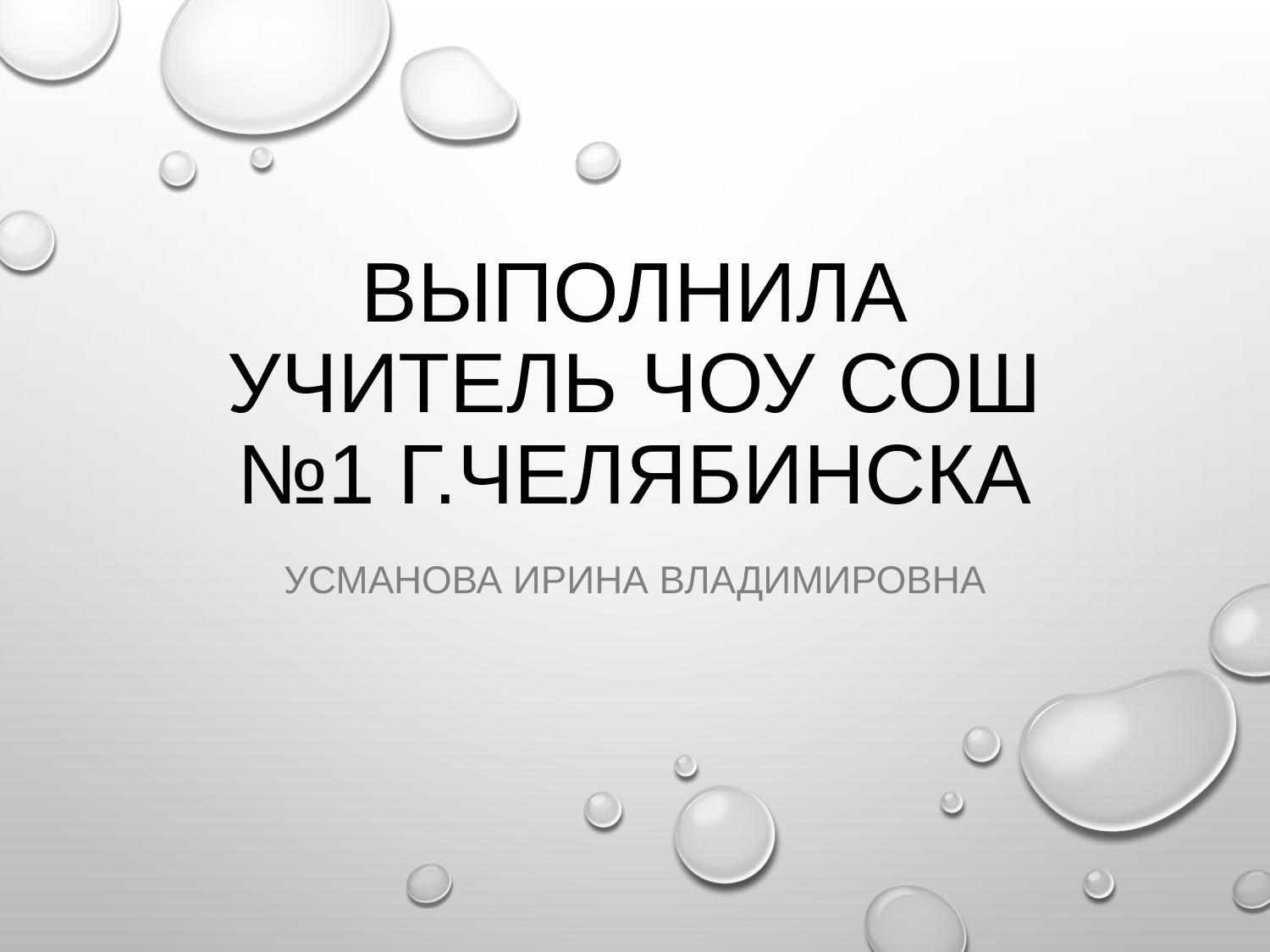

# Выполнила учитель чоу сош №1 г.ЧЕлябинска
усмаНова ирина владимировна